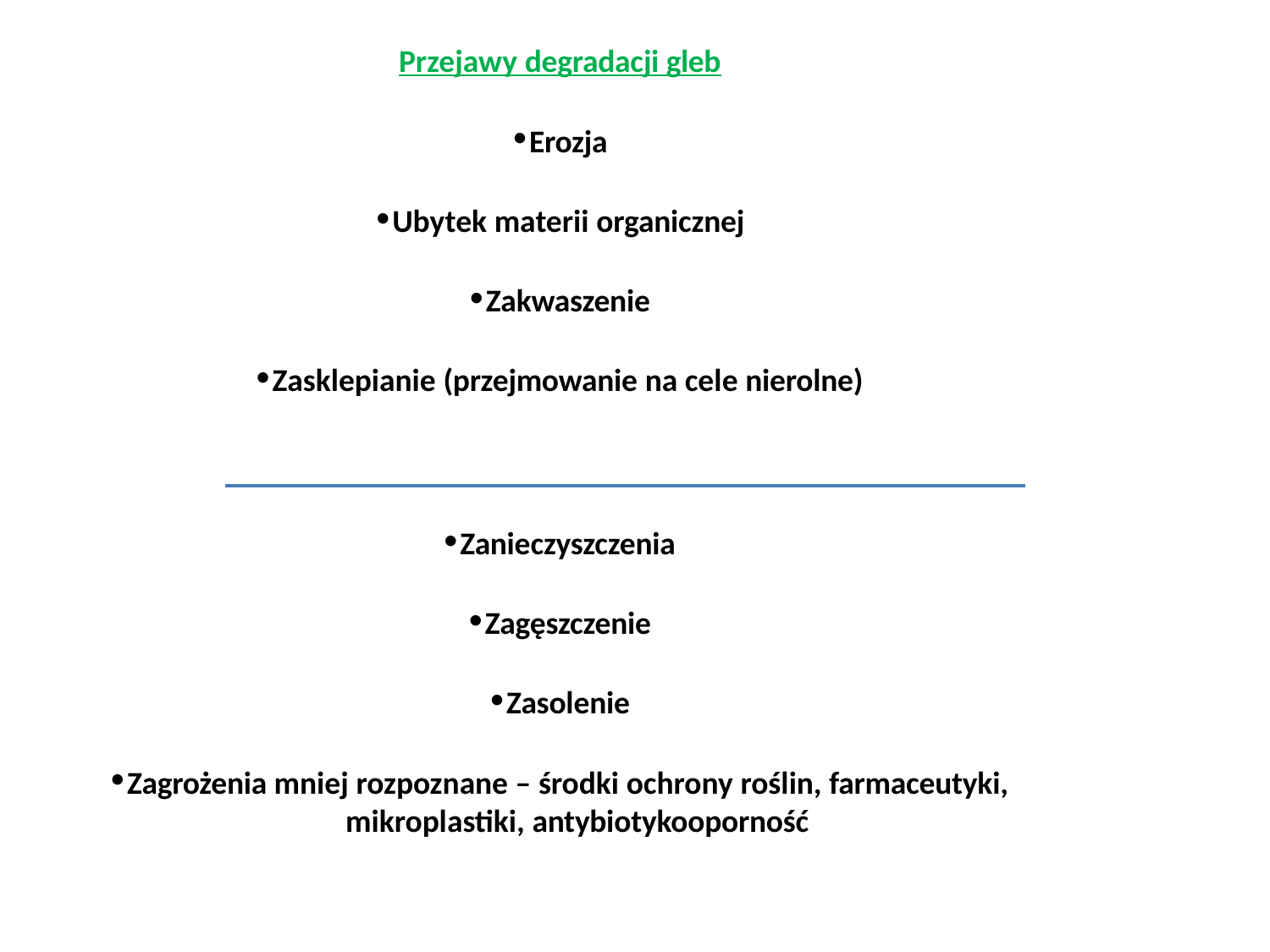

# Przejawy degradacji gleb
Erozja

Ubytek materii organicznej

Zakwaszenie

Zasklepianie (przejmowanie na cele nierolne)

Zanieczyszczenia

Zagęszczenie

Zasolenie

Zagrożenia mniej rozpoznane – środki ochrony roślin, farmaceutyki, 	mikroplastiki, antybiotykooporność